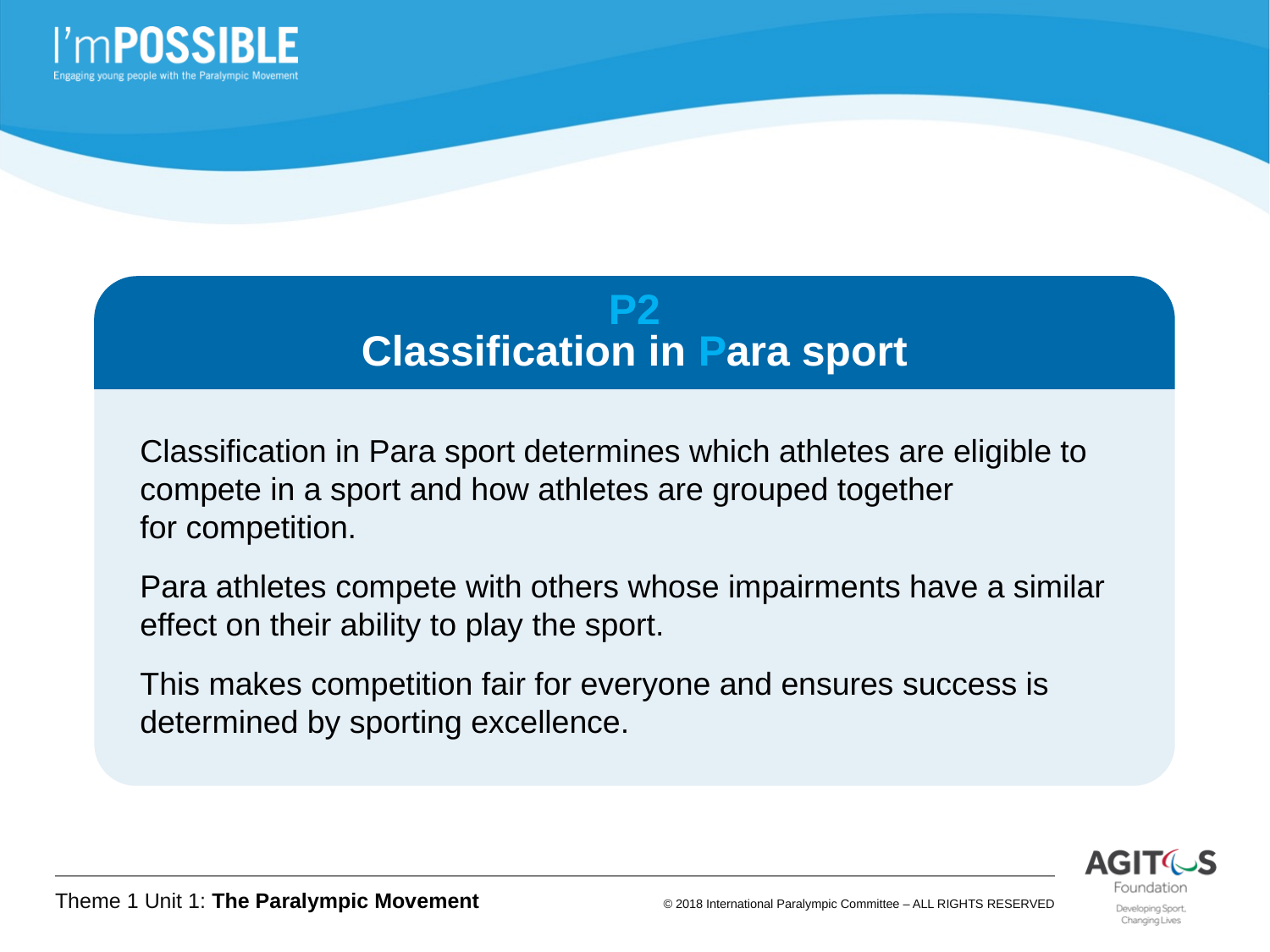

P2
Classification in Para sport

Classification in Para sport determines which athletes are eligible to compete in a sport and how athletes are grouped together
for competition.
Para athletes compete with others whose impairments have a similar effect on their ability to play the sport.
This makes competition fair for everyone and ensures success is determined by sporting excellence.